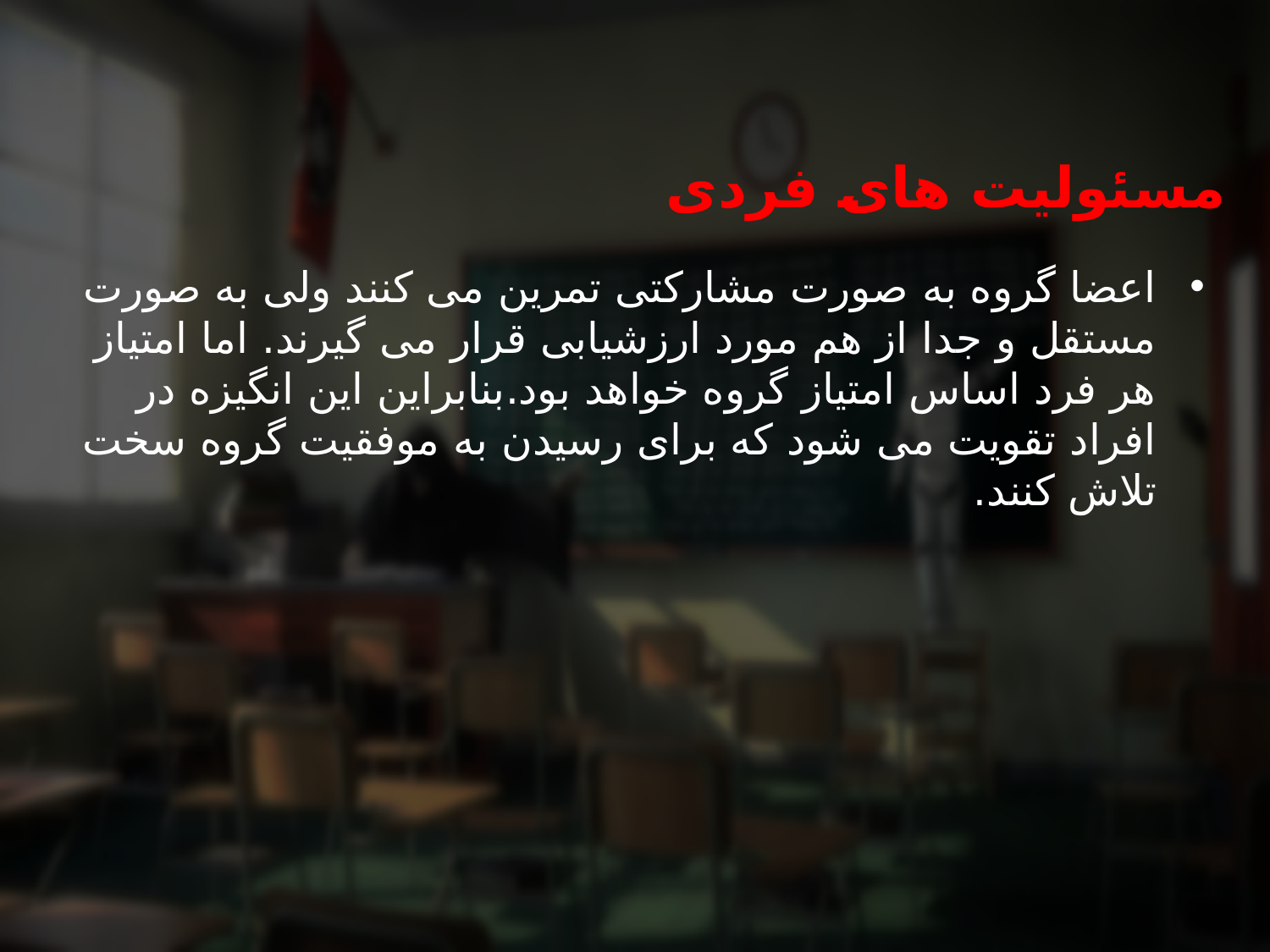

مسئولیت های فردی

اعضا گروه به صورت مشارکتی تمرین می کنند ولی به صورت مستقل و جدا از هم مورد ارزشیابی قرار می گیرند. اما امتیاز هر فرد اساس امتیاز گروه خواهد بود.بنابراین این انگیزه در افراد تقویت می شود که برای رسیدن به موفقیت گروه سخت تلاش کنند.